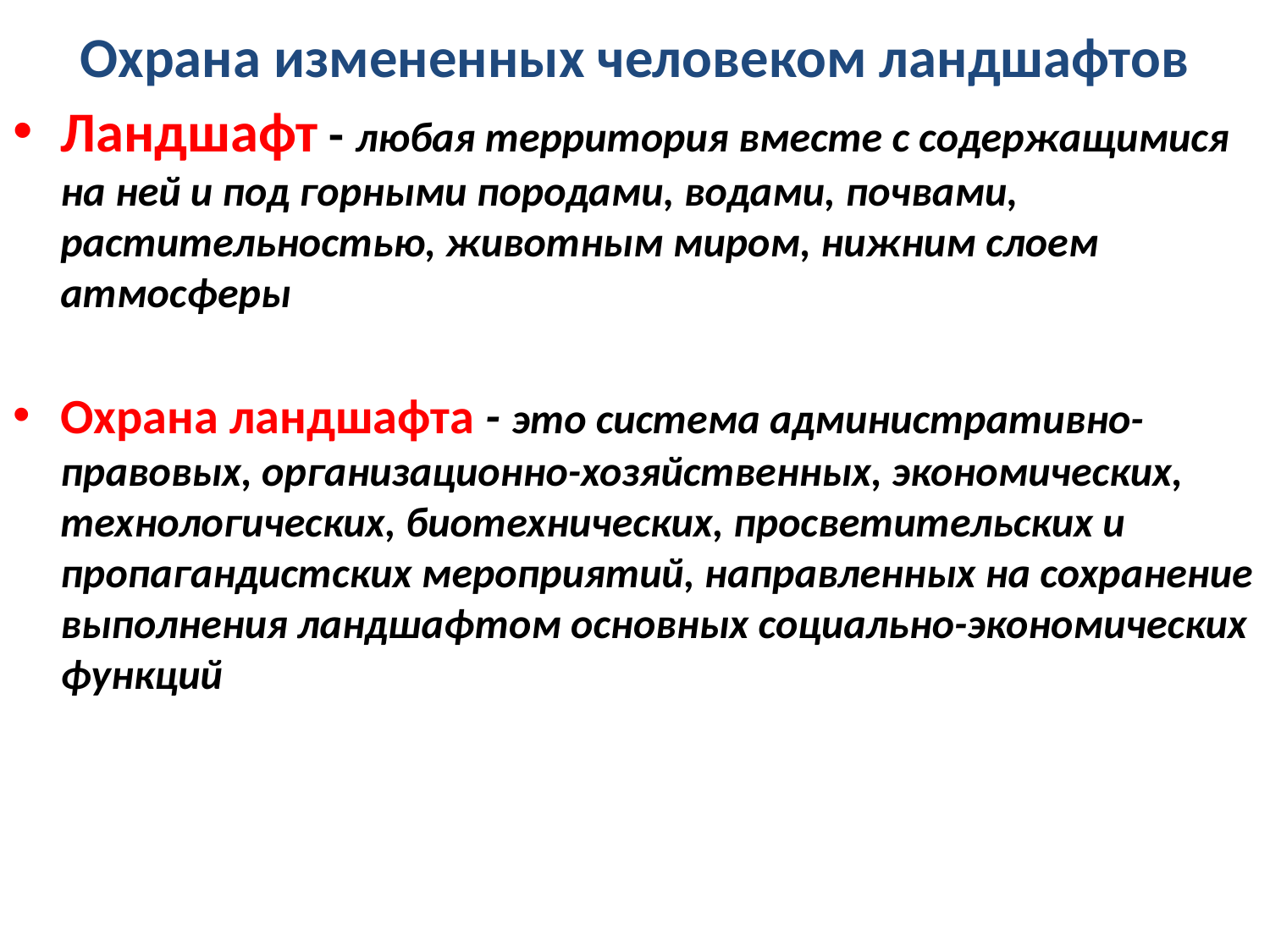

# Охрана измененных человеком ландшафтов
Ландшафт - любая территория вместе с содержащимися на ней и под горными породами, водами, почвами, растительностью, животным миром, нижним слоем атмосферы

Охрана ландшафта - это система административно-правовых, организационно-хозяйственных, экономических, технологических, биотехнических, просветительских и пропагандистских мероприятий, направленных на сохранение выполнения ландшафтом основных социально-экономических функций